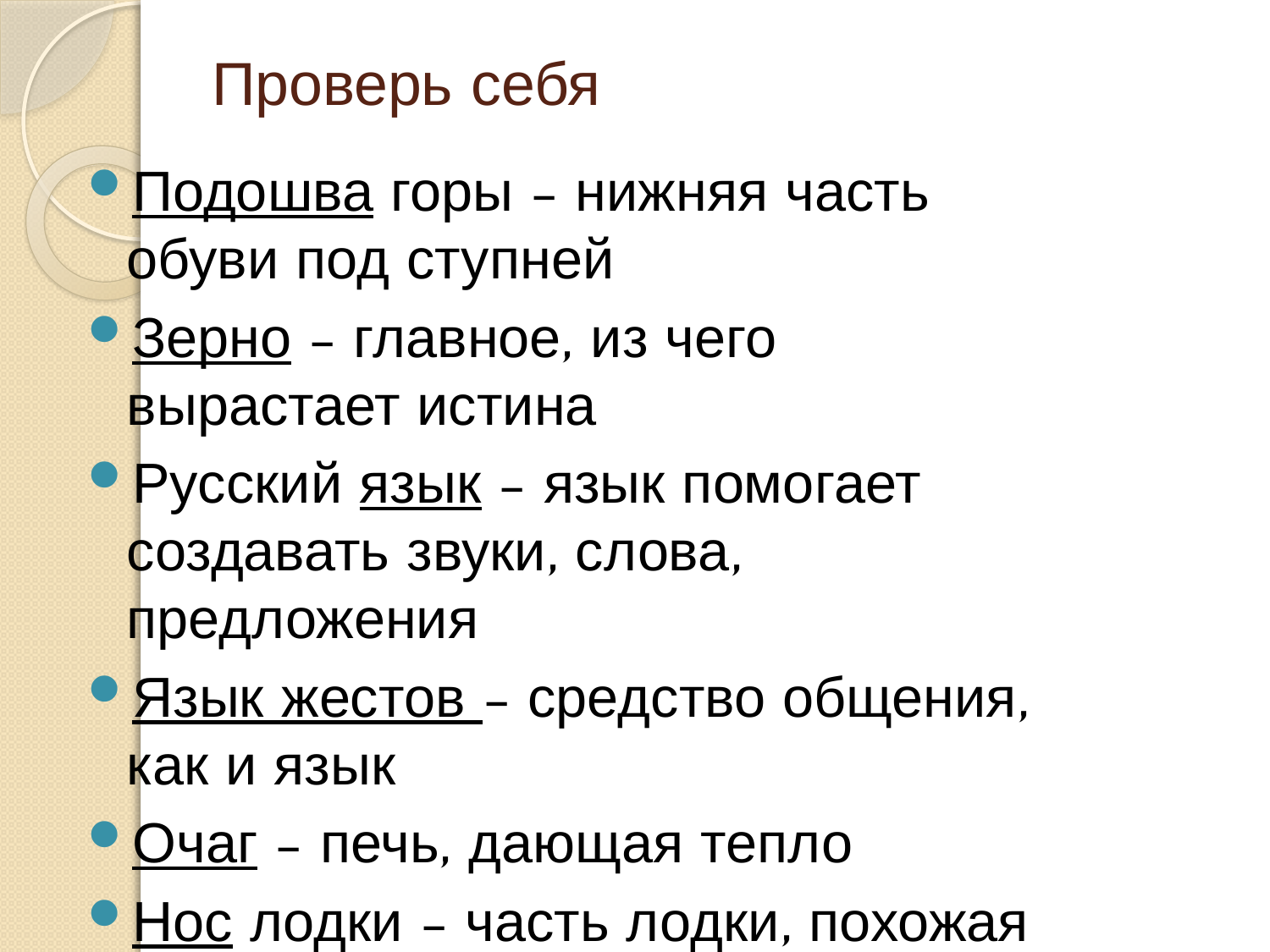

# Проверь себя
Подошва горы – нижняя часть обуви под ступней
Зерно – главное, из чего вырастает истина
Русский язык – язык помогает создавать звуки, слова, предложения
Язык жестов – средство общения, как и язык
Очаг – печь, дающая тепло
Нос лодки – часть лодки, похожая на человеческий нос
Ножка стула – та же функция, что и у ног человека